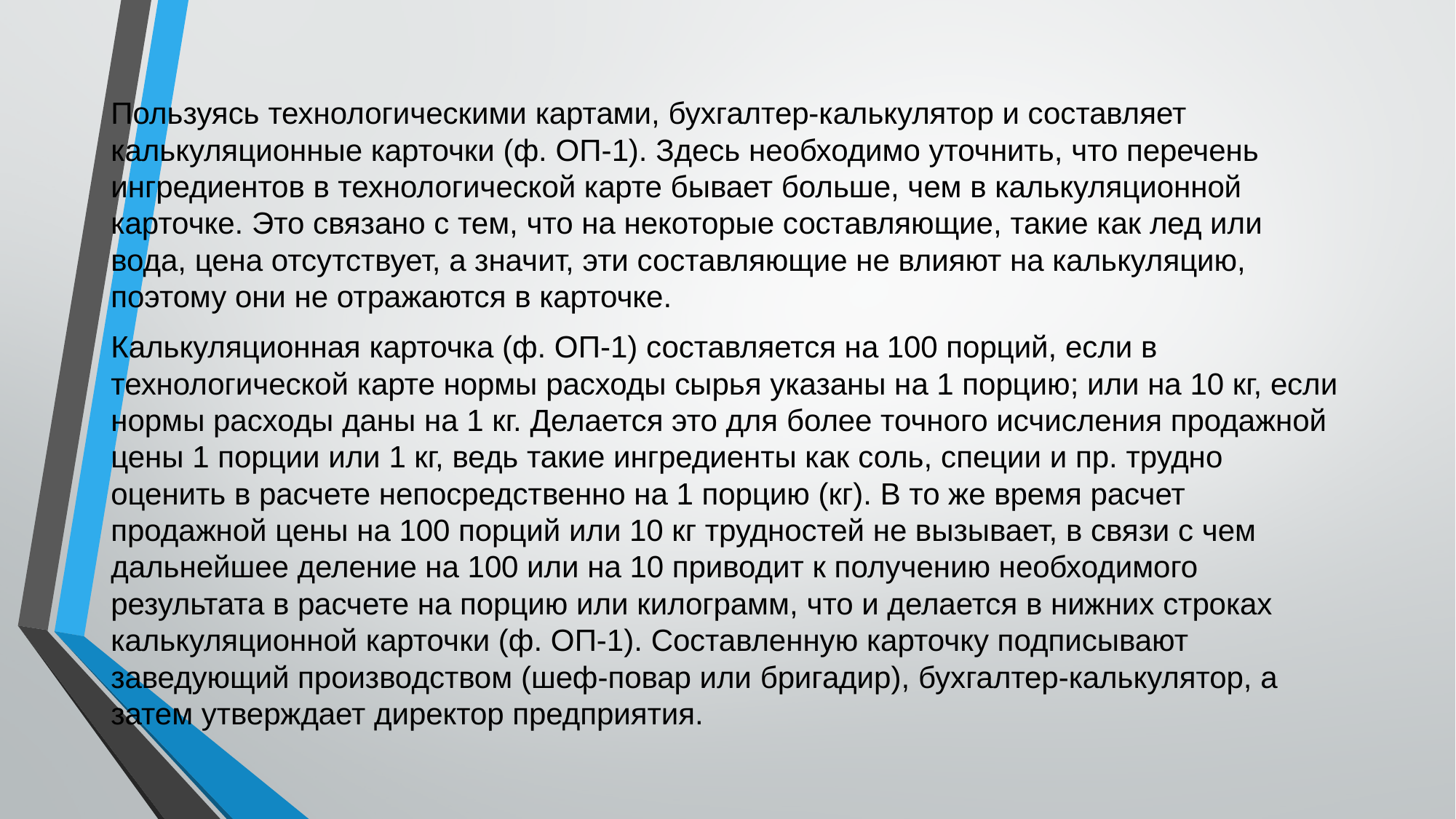

Пользуясь технологическими картами, бухгалтер-калькулятор и составляет калькуляционные карточки (ф. ОП-1). Здесь необходимо уточнить, что перечень ингредиентов в технологической карте бывает больше, чем в калькуляционной карточке. Это связано с тем, что на некоторые составляющие, такие как лед или вода, цена отсутствует, а значит, эти составляющие не влияют на калькуляцию, поэтому они не отражаются в карточке.
Калькуляционная карточка (ф. ОП-1) составляется на 100 порций, если в технологической карте нормы расходы сырья указаны на 1 порцию; или на 10 кг, если нормы расходы даны на 1 кг. Делается это для более точного исчисления продажной цены 1 порции или 1 кг, ведь такие ингредиенты как соль, специи и пр. трудно оценить в расчете непосредственно на 1 порцию (кг). В то же время расчет продажной цены на 100 порций или 10 кг трудностей не вызывает, в связи с чем дальнейшее деление на 100 или на 10 приводит к получению необходимого результата в расчете на порцию или килограмм, что и делается в нижних строках калькуляционной карточки (ф. ОП-1). Составленную карточку подписывают заведующий производством (шеф-повар или бригадир), бухгалтер-калькулятор, а затем утверждает директор предприятия.